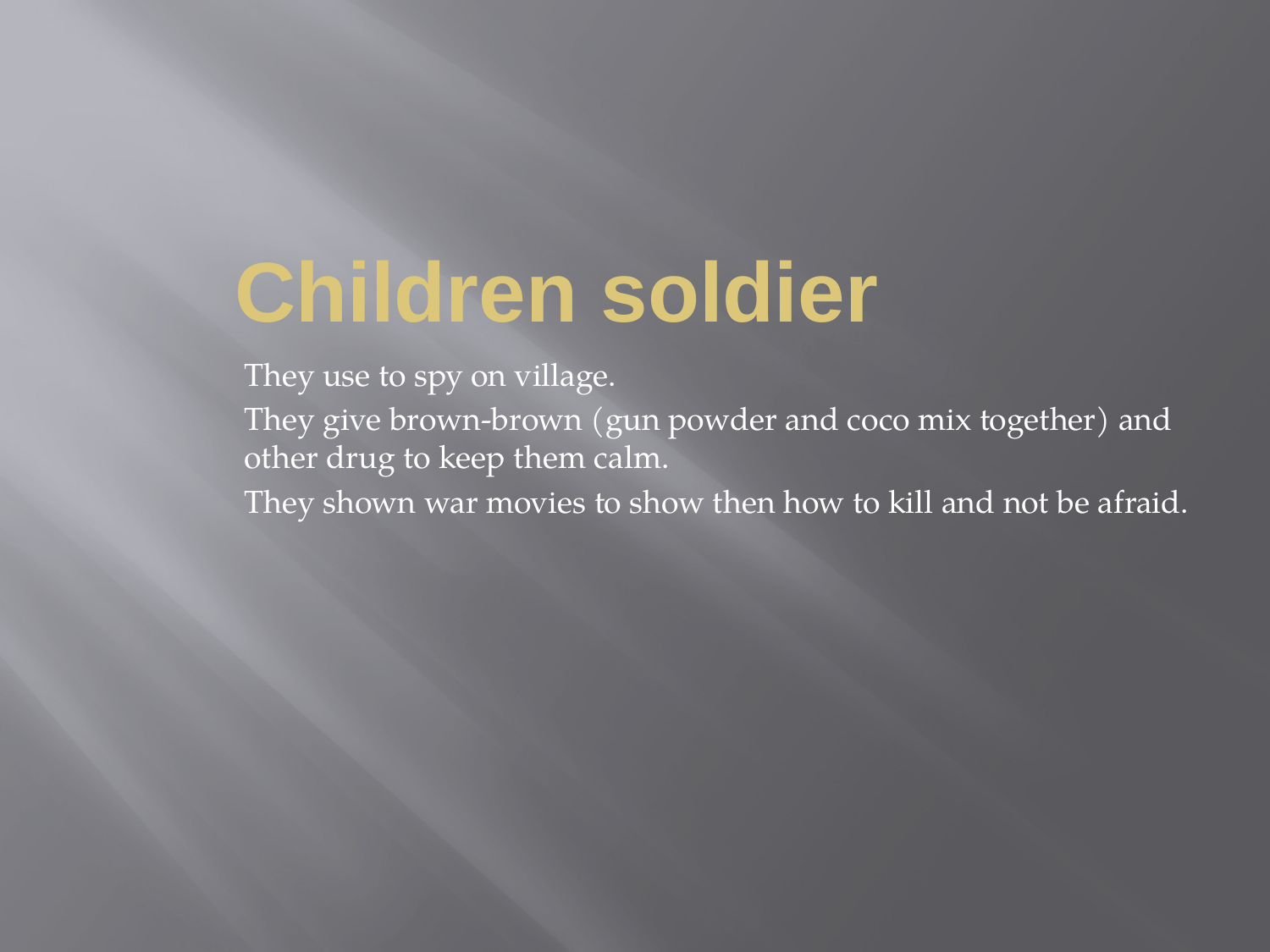

# Children soldier
They use to spy on village.
They give brown-brown (gun powder and coco mix together) and other drug to keep them calm.
They shown war movies to show then how to kill and not be afraid.